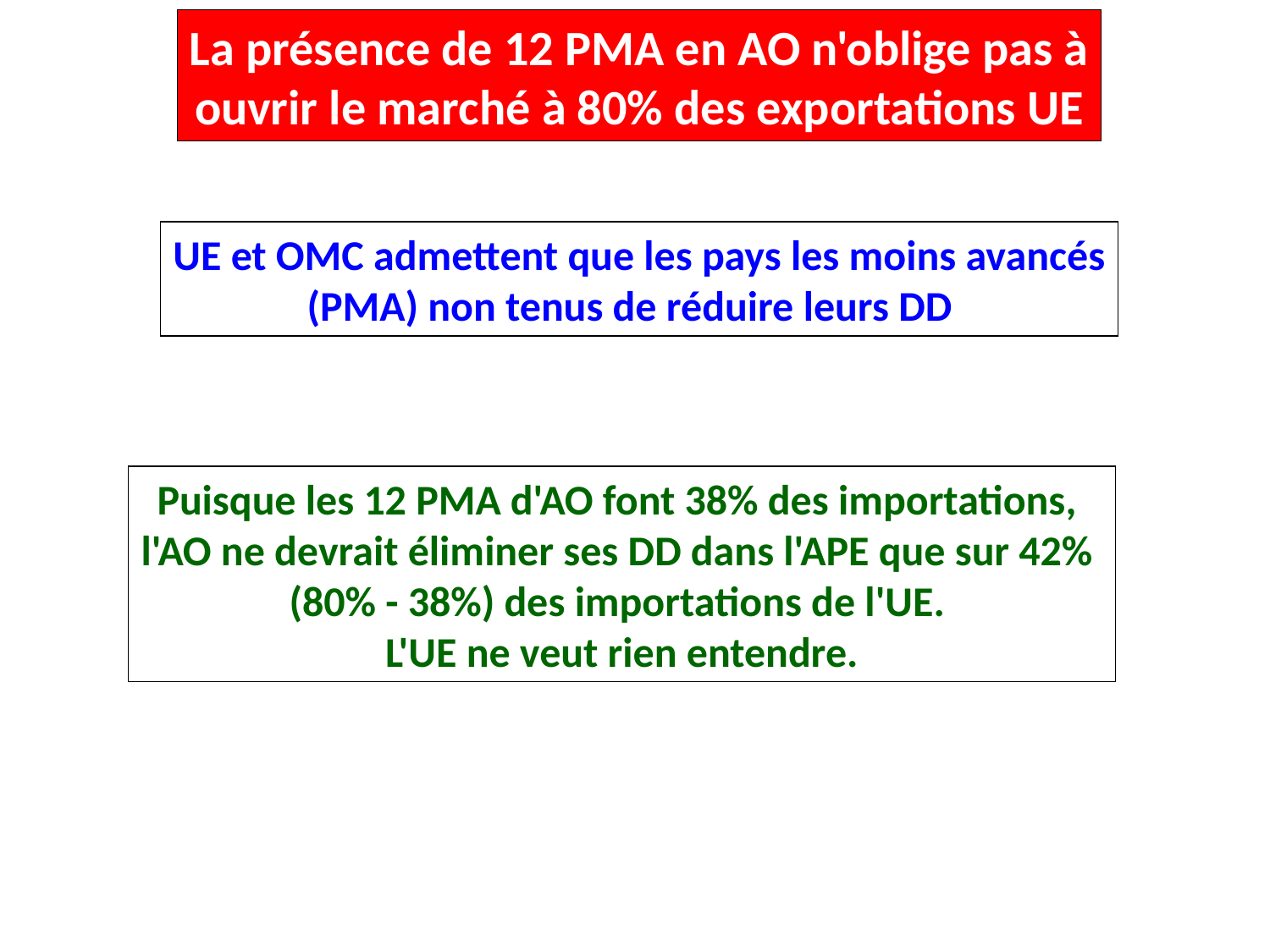

La présence de 12 PMA en AO n'oblige pas à
ouvrir le marché à 80% des exportations UE
UE et OMC admettent que les pays les moins avancés
(PMA) non tenus de réduire leurs DD
Puisque les 12 PMA d'AO font 38% des importations,
l'AO ne devrait éliminer ses DD dans l'APE que sur 42%
(80% - 38%) des importations de l'UE.
L'UE ne veut rien entendre.